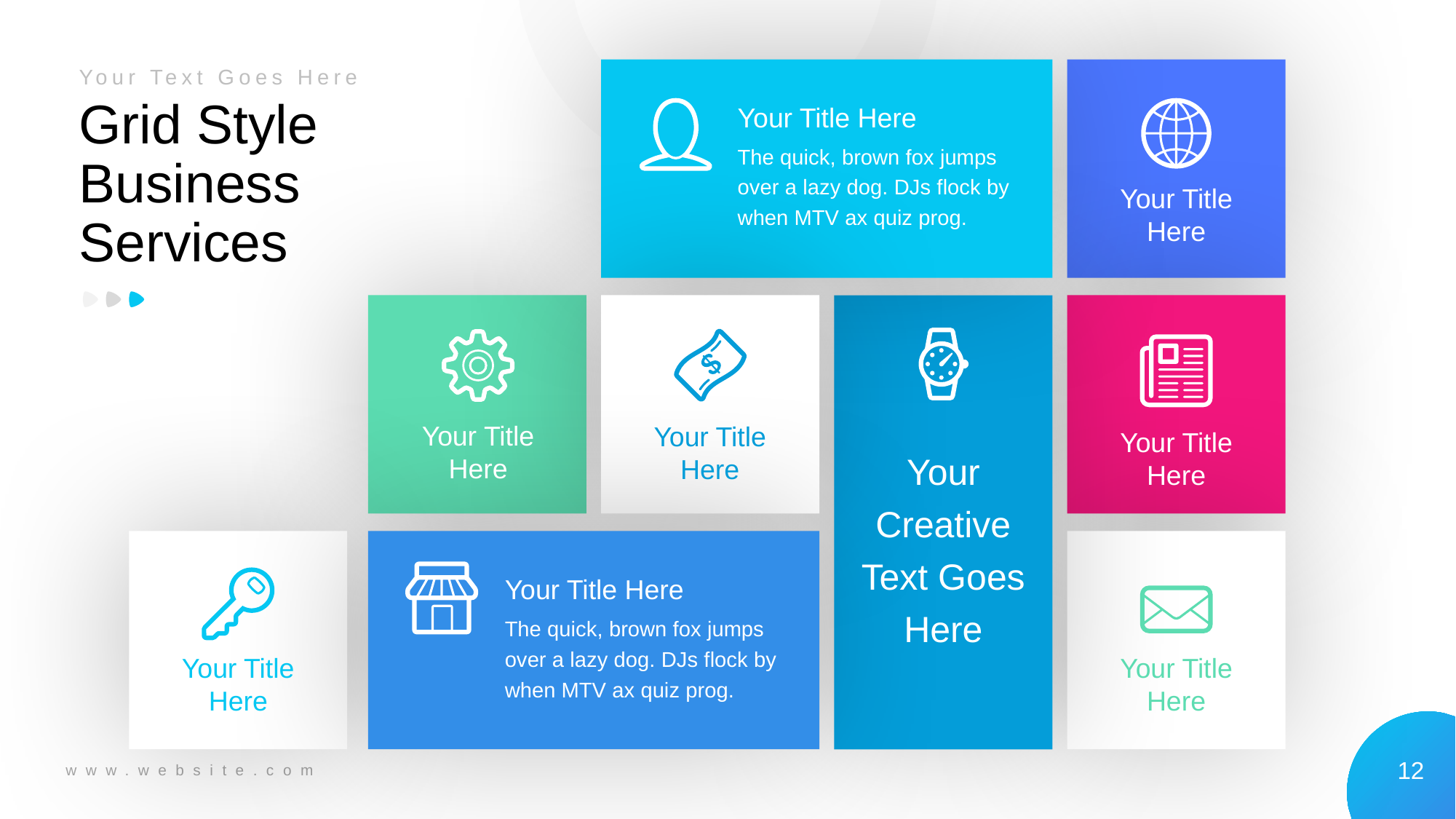

Your Text Goes Here

Your Title Here
# Grid Style Business Services

The quick, brown fox jumps over a lazy dog. DJs flock by when MTV ax quiz prog.
Your Title Here

Your Title Here
Your Title Here
Your Title Here
Your Creative Text Goes Here

Your Title Here

The quick, brown fox jumps over a lazy dog. DJs flock by when MTV ax quiz prog.
Your Title Here
Your Title Here